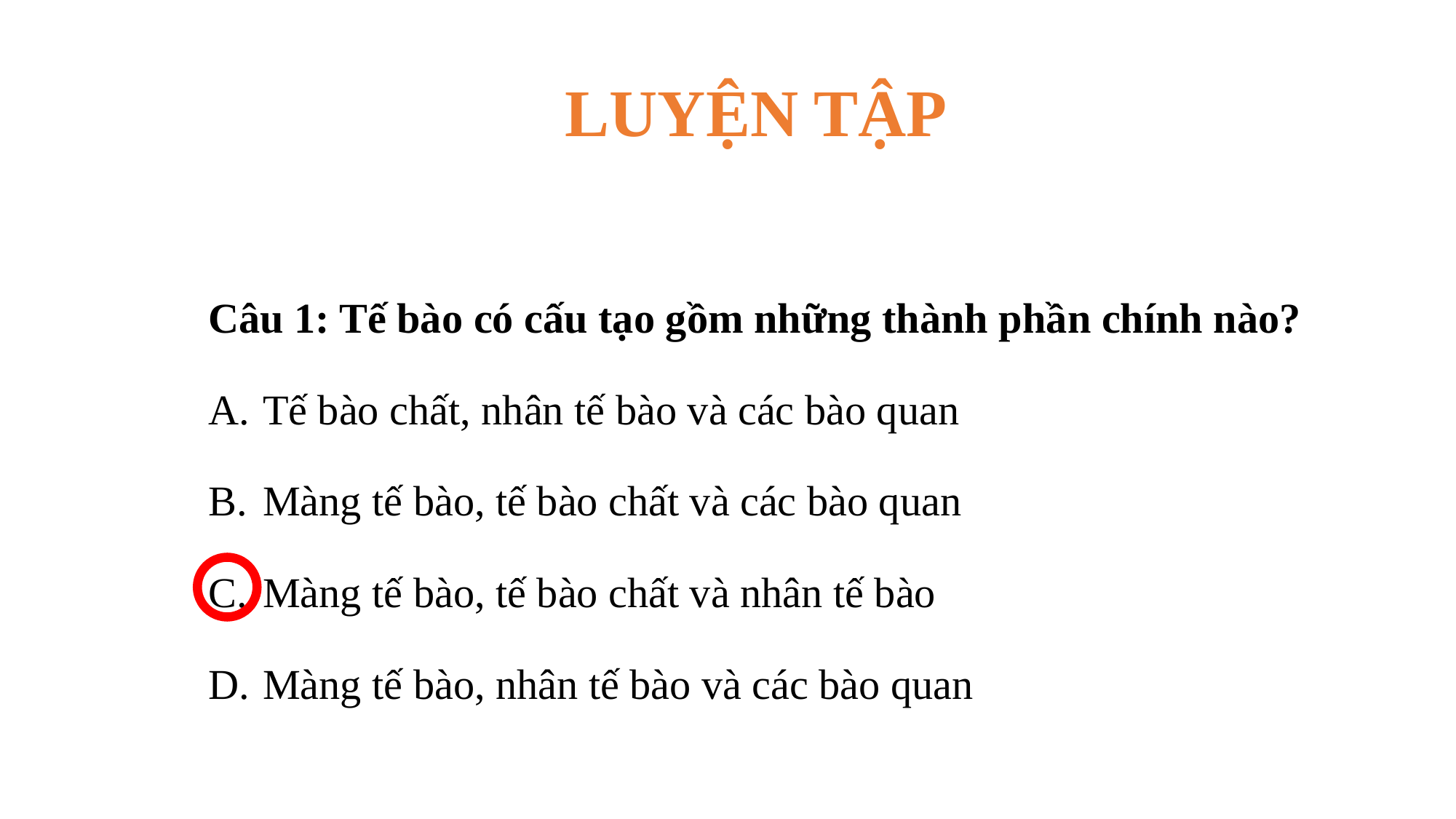

# LUYỆN TẬP
Câu 1: Tế bào có cấu tạo gồm những thành phần chính nào?
Tế bào chất, nhân tế bào và các bào quan
Màng tế bào, tế bào chất và các bào quan
Màng tế bào, tế bào chất và nhân tế bào
Màng tế bào, nhân tế bào và các bào quan